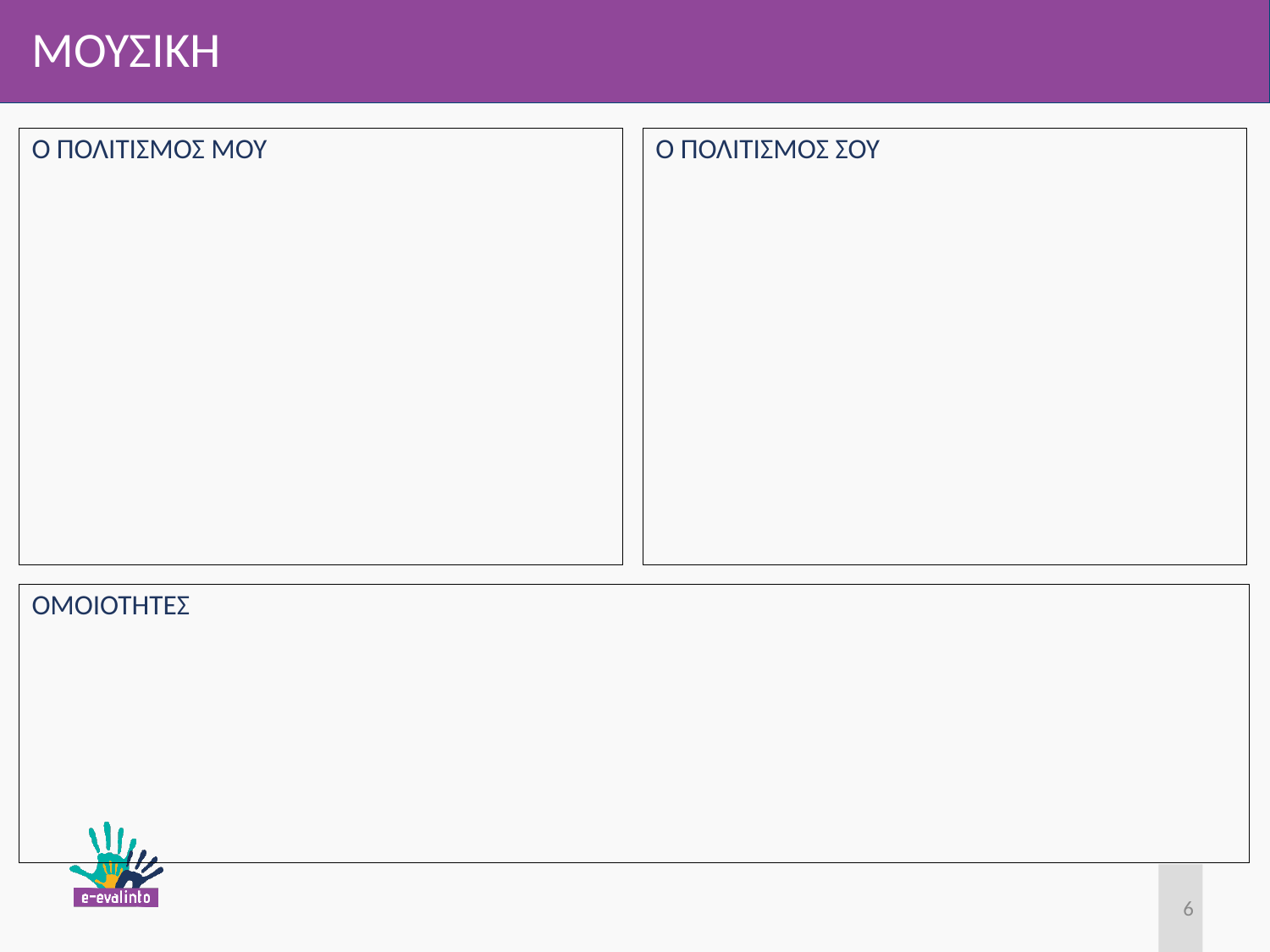

# ΜΟΥΣΙΚΗ
Ο ΠΟΛΙΤΙΣΜΟΣ ΜΟΥ
Ο ΠΟΛΙΤΙΣΜΟΣ ΣΟΥ
ΟΜΟΙΟΤΗΤΕΣ
6